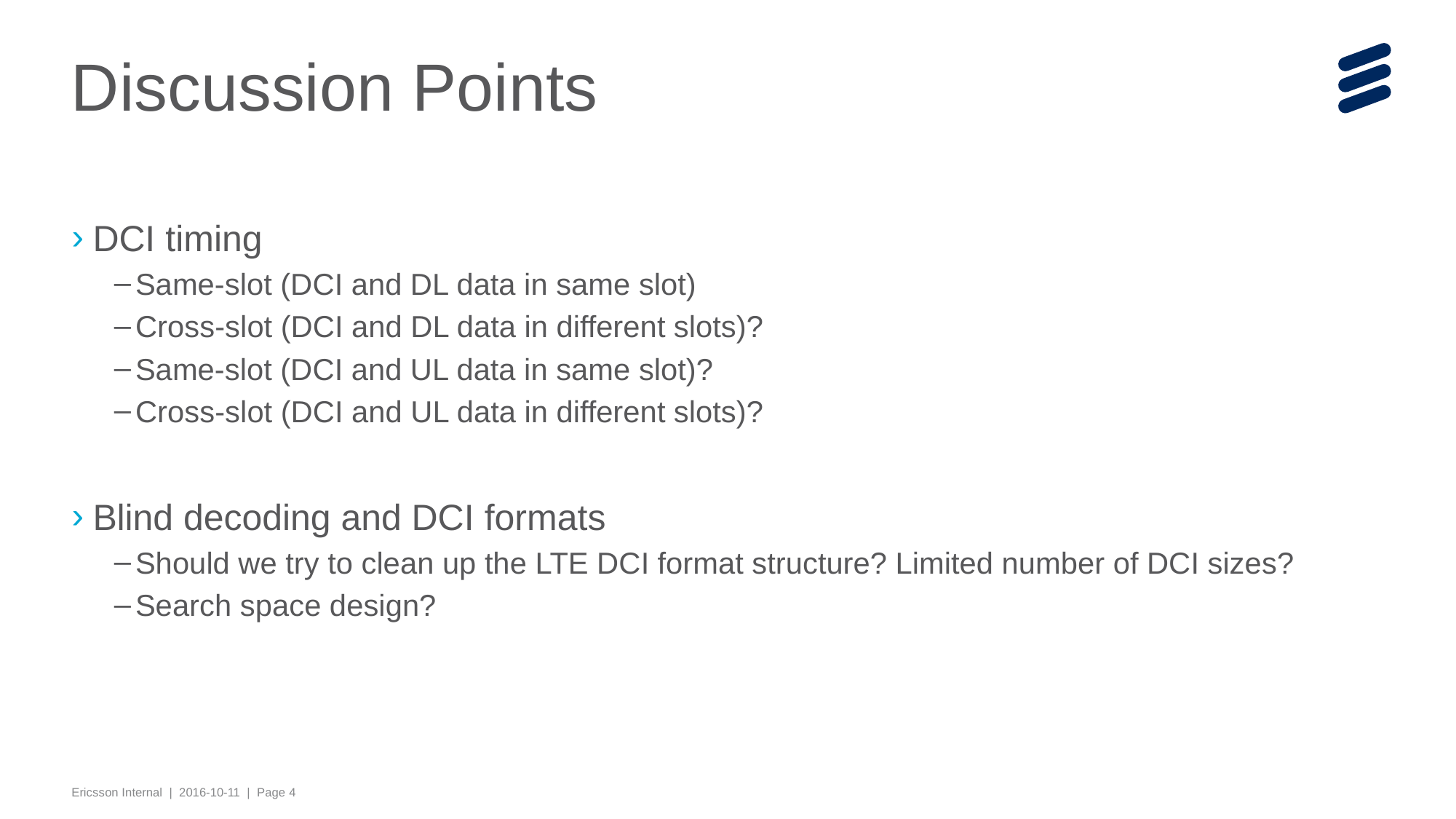

# Discussion Points
DCI timing
Same-slot (DCI and DL data in same slot)
Cross-slot (DCI and DL data in different slots)?
Same-slot (DCI and UL data in same slot)?
Cross-slot (DCI and UL data in different slots)?

Blind decoding and DCI formats
Should we try to clean up the LTE DCI format structure? Limited number of DCI sizes?
Search space design?